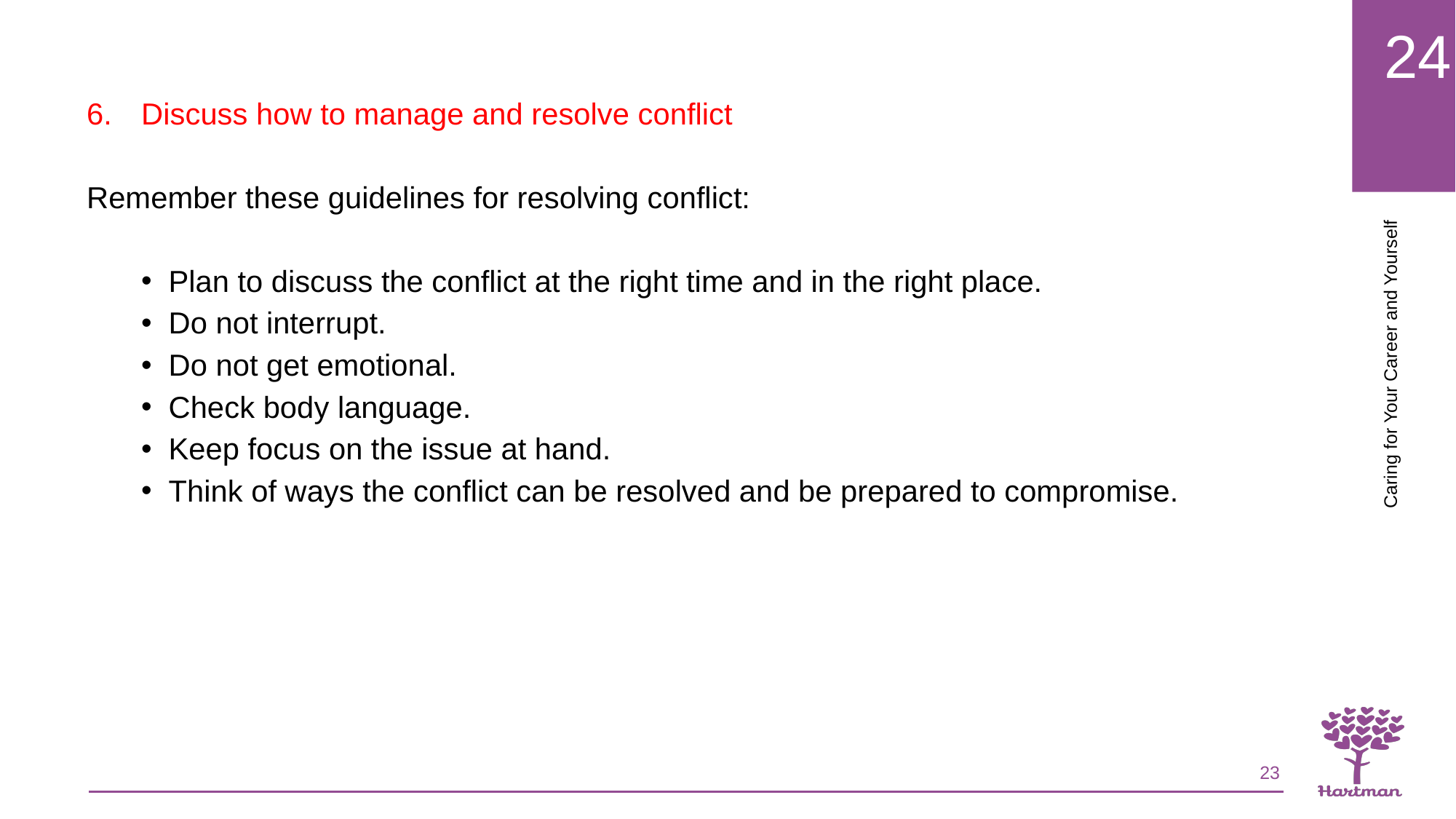

Discuss how to manage and resolve conflict

Remember these guidelines for resolving conflict:

Plan to discuss the conflict at the right time and in the right place.
Do not interrupt.
Do not get emotional.
Check body language.
Keep focus on the issue at hand.
Think of ways the conflict can be resolved and be prepared to compromise.

23